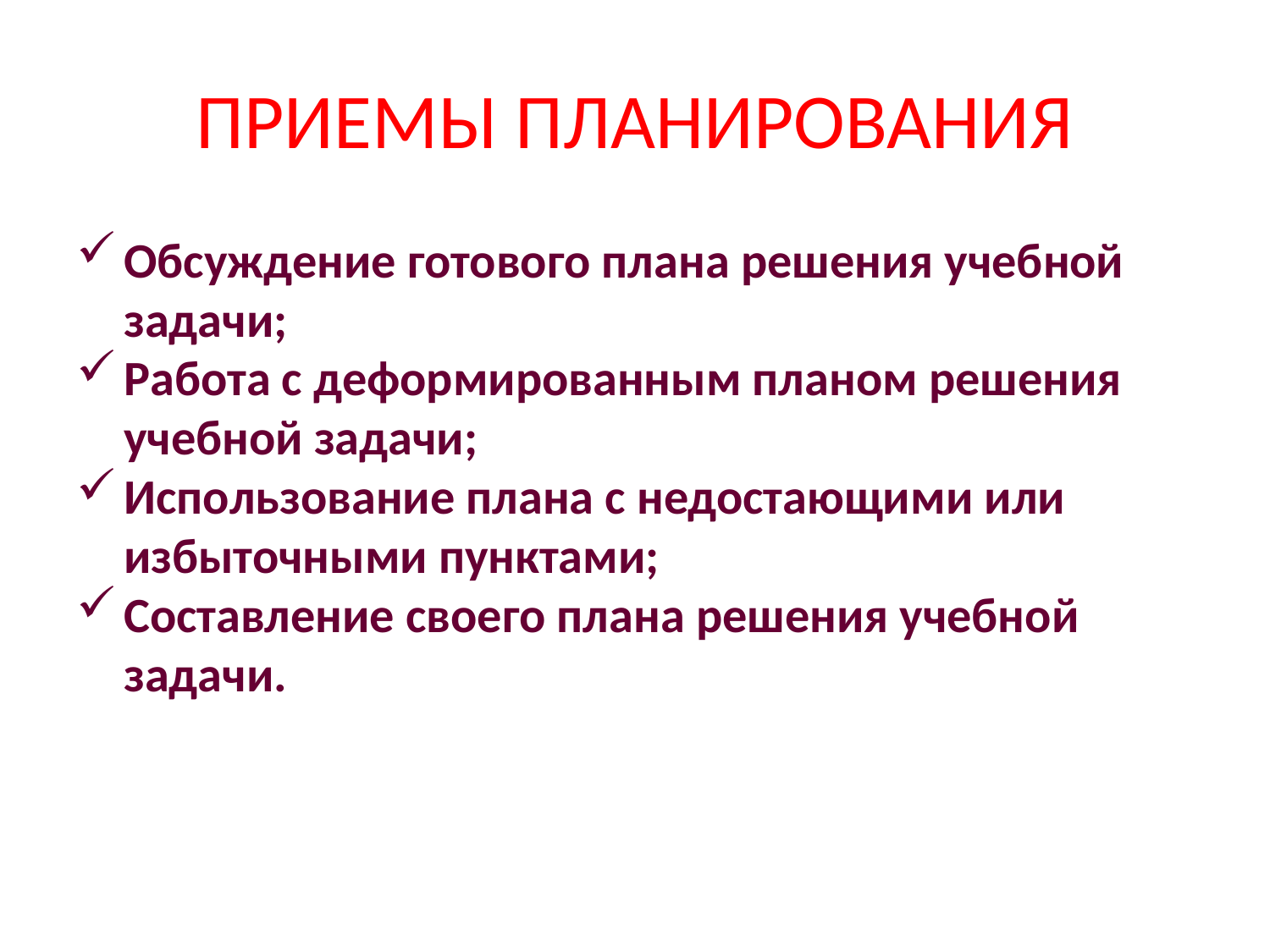

# ПРИЕМЫ ПЛАНИРОВАНИЯ
Обсуждение готового плана решения учебной задачи;
Работа с деформированным планом решения учебной задачи;
Использование плана с недостающими или избыточными пунктами;
Составление своего плана решения учебной задачи.